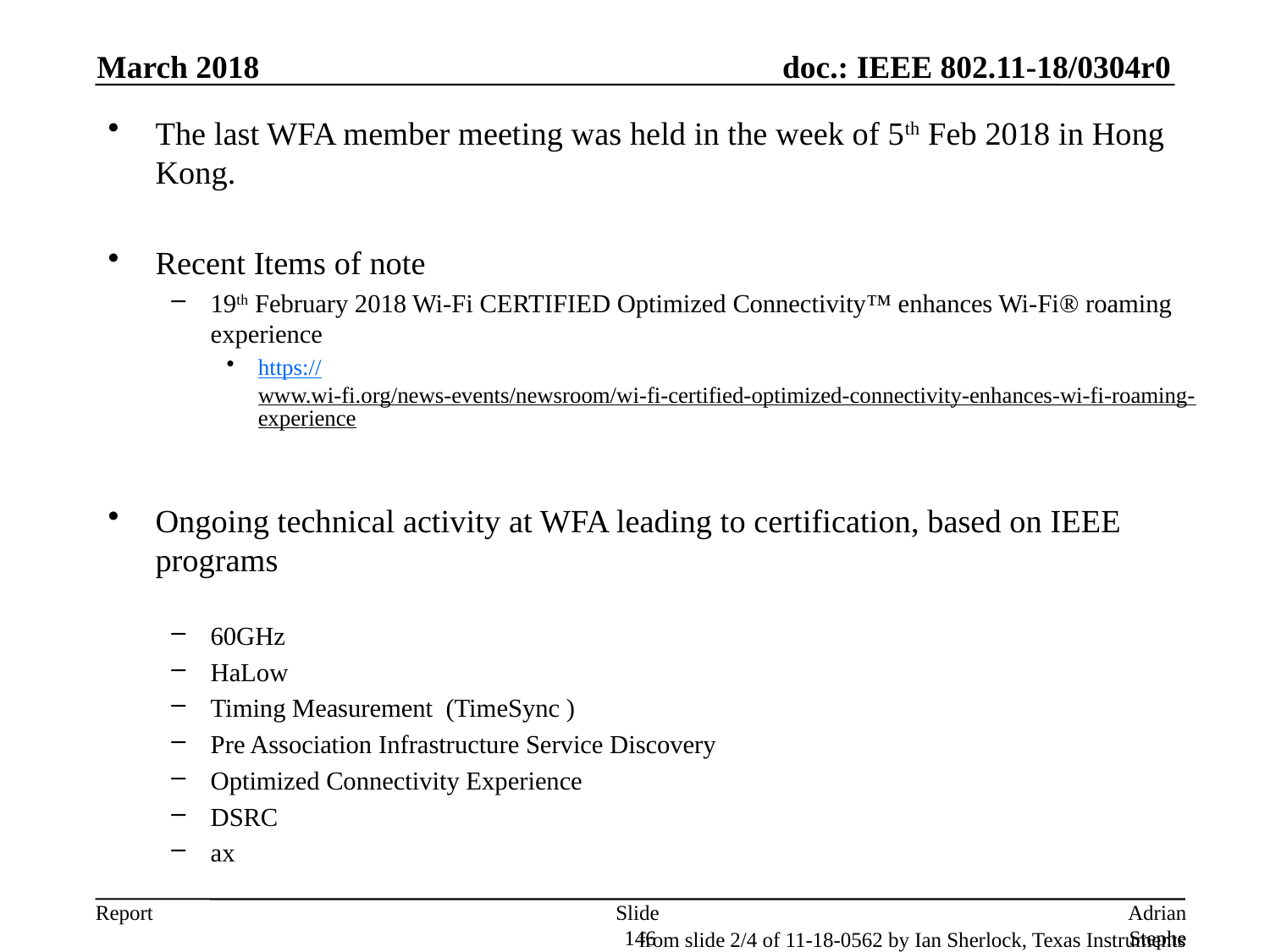

March 2018
The last WFA member meeting was held in the week of 5th Feb 2018 in Hong Kong.

Recent Items of note
19th February 2018 Wi-Fi CERTIFIED Optimized Connectivity™ enhances Wi-Fi® roaming experience
https://www.wi-fi.org/news-events/newsroom/wi-fi-certified-optimized-connectivity-enhances-wi-fi-roaming-experience

Ongoing technical activity at WFA leading to certification, based on IEEE programs

60GHz
HaLow
Timing Measurement  (TimeSync )
Pre Association Infrastructure Service Discovery
Optimized Connectivity Experience
DSRC
ax

Slide 146
Adrian Stephens, Intel Corporation
from slide 2/4 of 11-18-0562 by Ian Sherlock, Texas Instruments